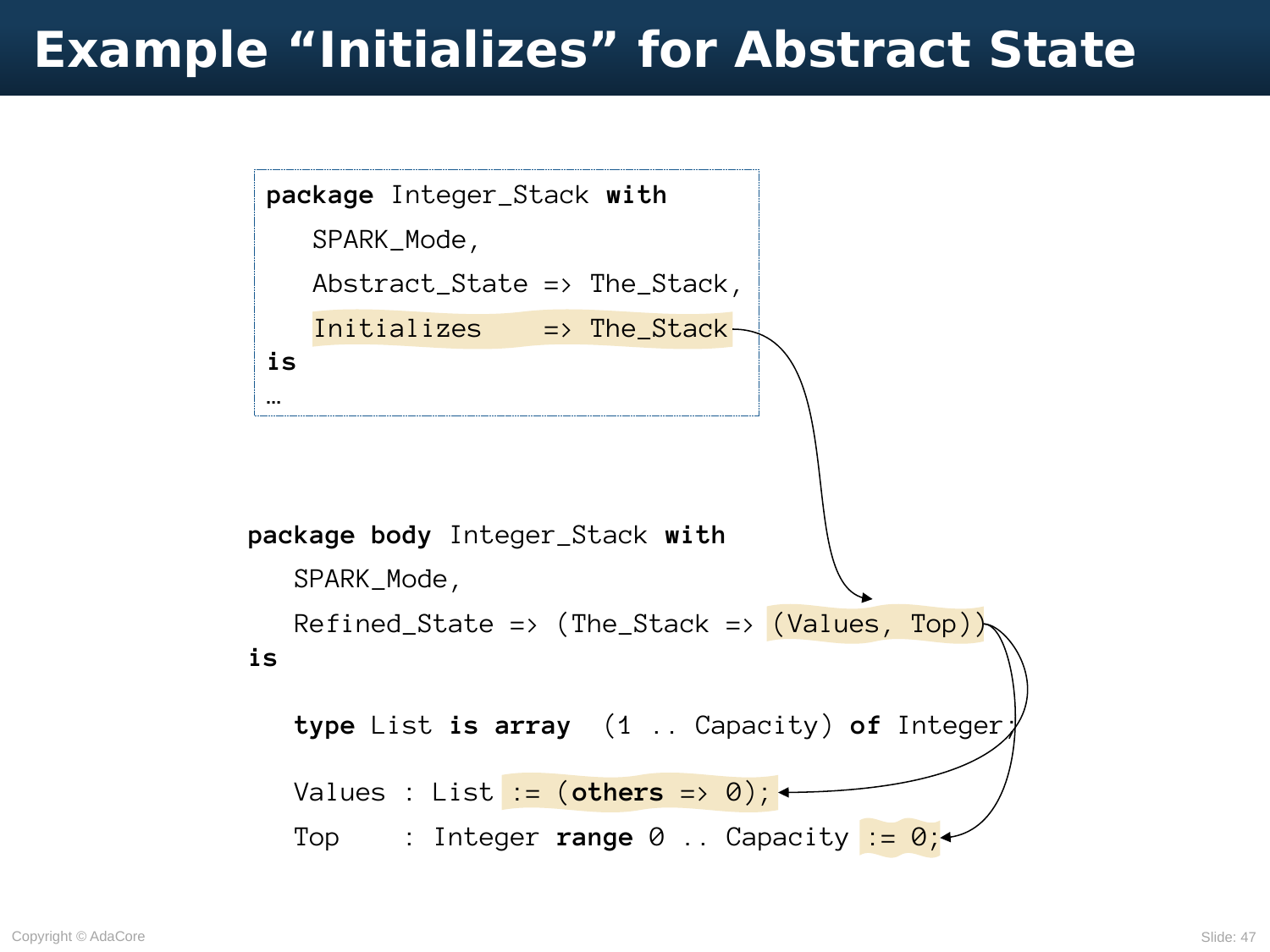

# Example “Initializes” for Abstract State
package Integer_Stack with
   SPARK_Mode,
   Abstract_State => The_Stack,
   Initializes    => The_Stack
is
…

package body Integer_Stack with
   SPARK_Mode,
   Refined_State => (The_Stack => (Values, Top))
is

   type List is array  (1 .. Capacity) of Integer;

   Values : List := (others => 0);
   Top    : Integer range 0 .. Capacity := 0;